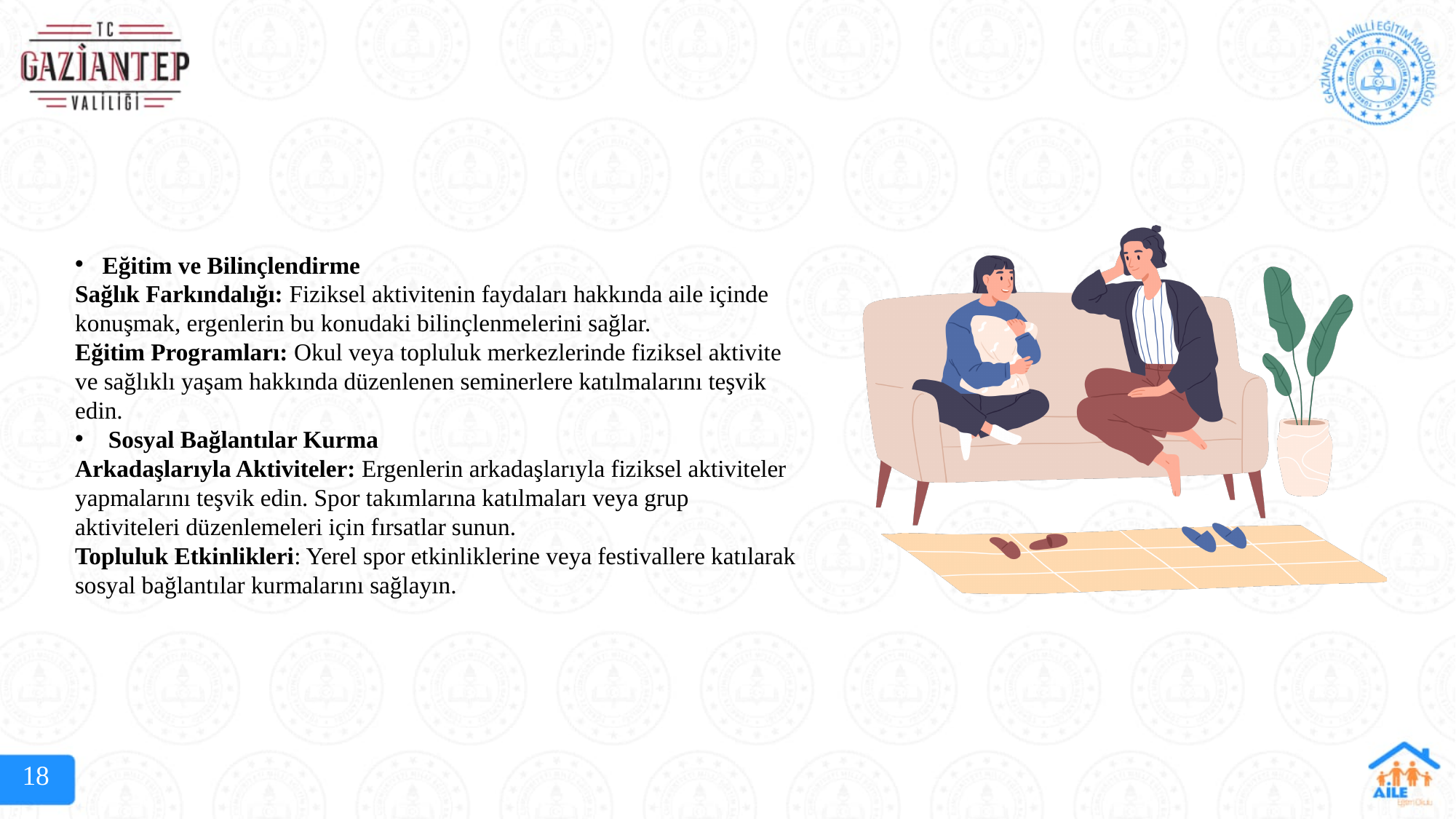

Eğitim ve Bilinçlendirme
Sağlık Farkındalığı: Fiziksel aktivitenin faydaları hakkında aile içinde konuşmak, ergenlerin bu konudaki bilinçlenmelerini sağlar.
Eğitim Programları: Okul veya topluluk merkezlerinde fiziksel aktivite ve sağlıklı yaşam hakkında düzenlenen seminerlere katılmalarını teşvik edin.
 Sosyal Bağlantılar Kurma
Arkadaşlarıyla Aktiviteler: Ergenlerin arkadaşlarıyla fiziksel aktiviteler yapmalarını teşvik edin. Spor takımlarına katılmaları veya grup aktiviteleri düzenlemeleri için fırsatlar sunun.
Topluluk Etkinlikleri: Yerel spor etkinliklerine veya festivallere katılarak sosyal bağlantılar kurmalarını sağlayın.
18